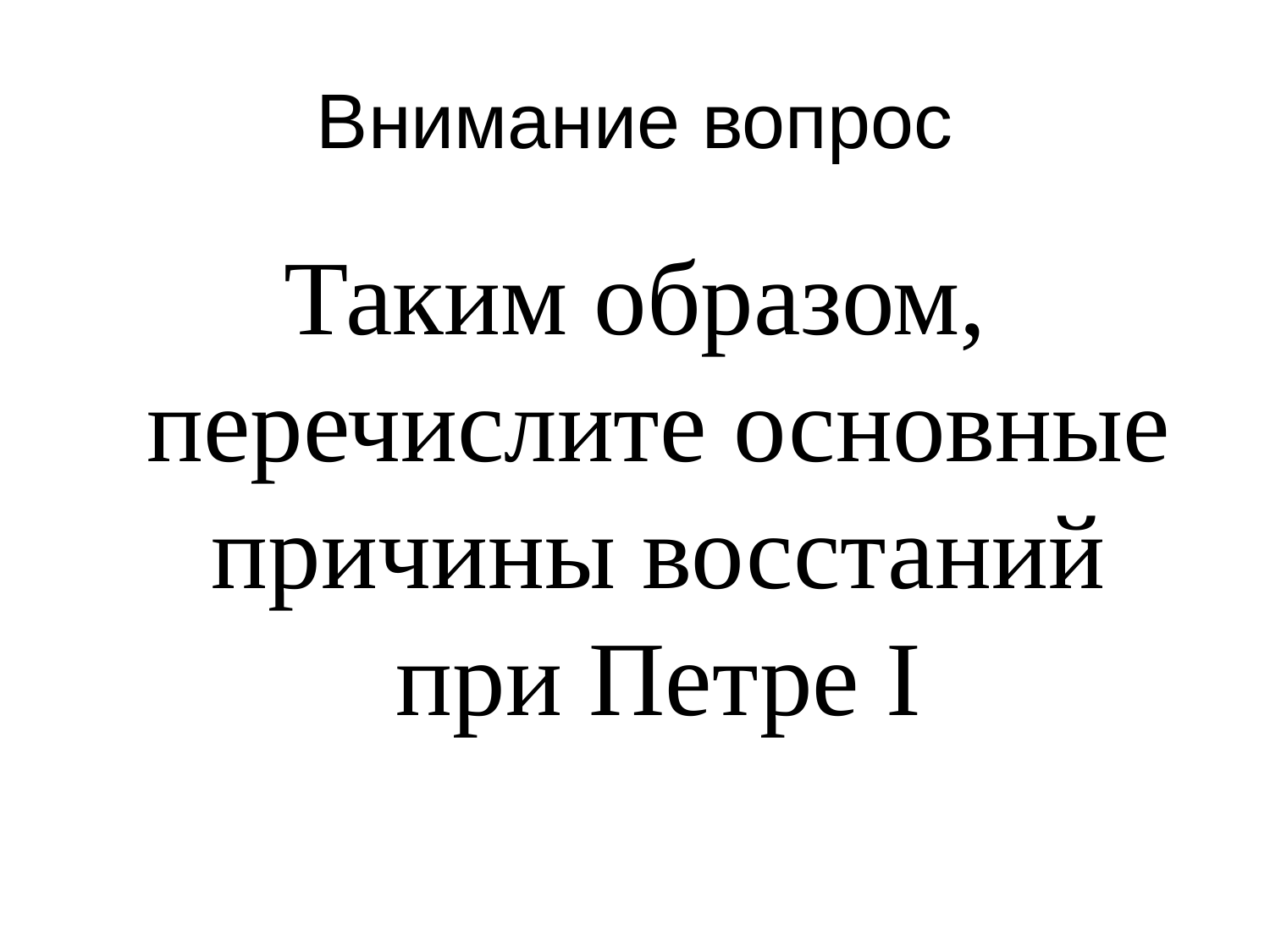

# Внимание вопрос
Таким образом, перечислите основные причины восстаний при Петре I